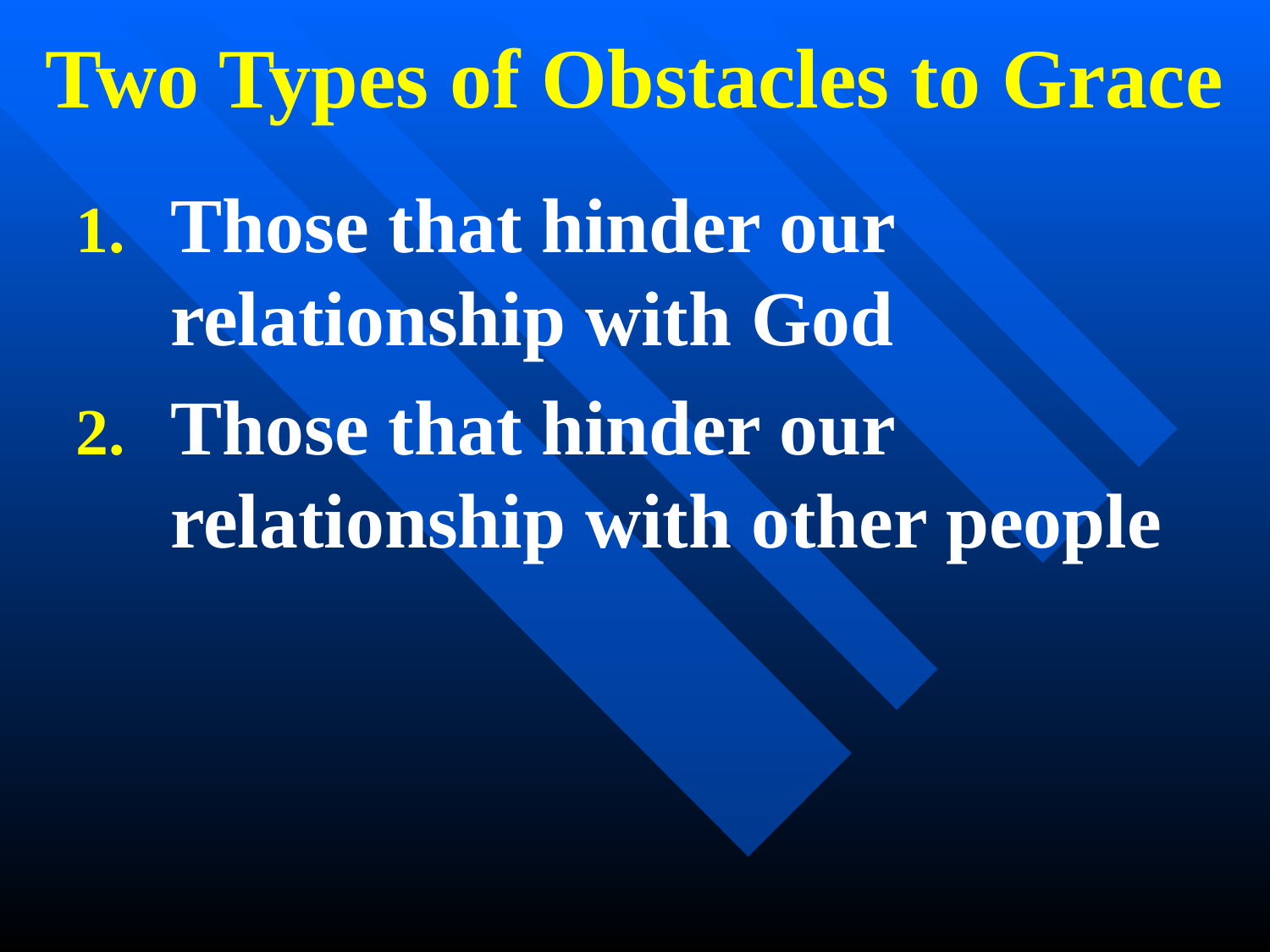

# Two Types of Obstacles to Grace
Those that hinder our relationship with God
Those that hinder our relationship with other people